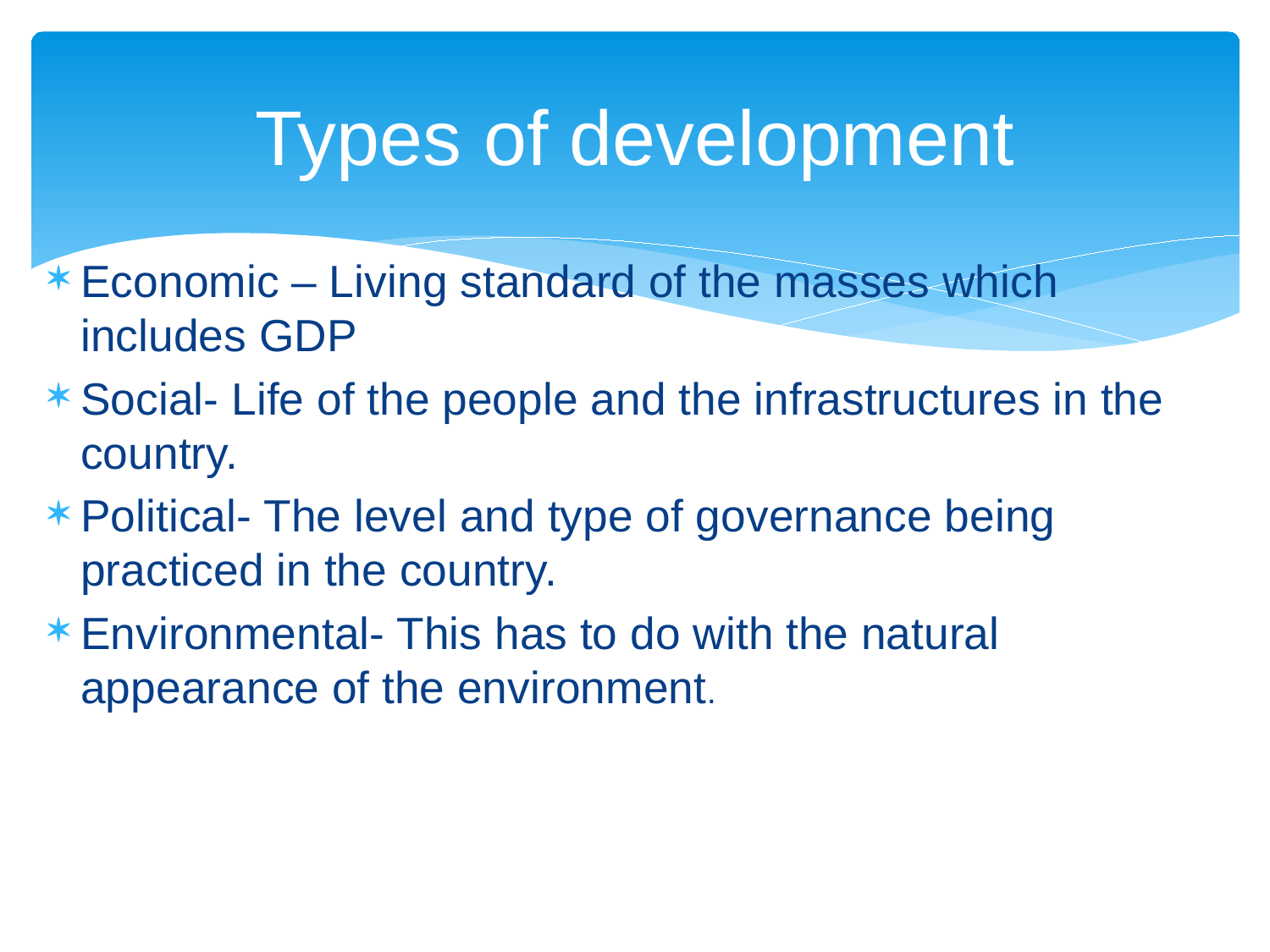

# Types of development
Economic – Living standard of the masses which includes GDP
Social- Life of the people and the infrastructures in the country.
Political- The level and type of governance being practiced in the country.
Environmental- This has to do with the natural appearance of the environment.